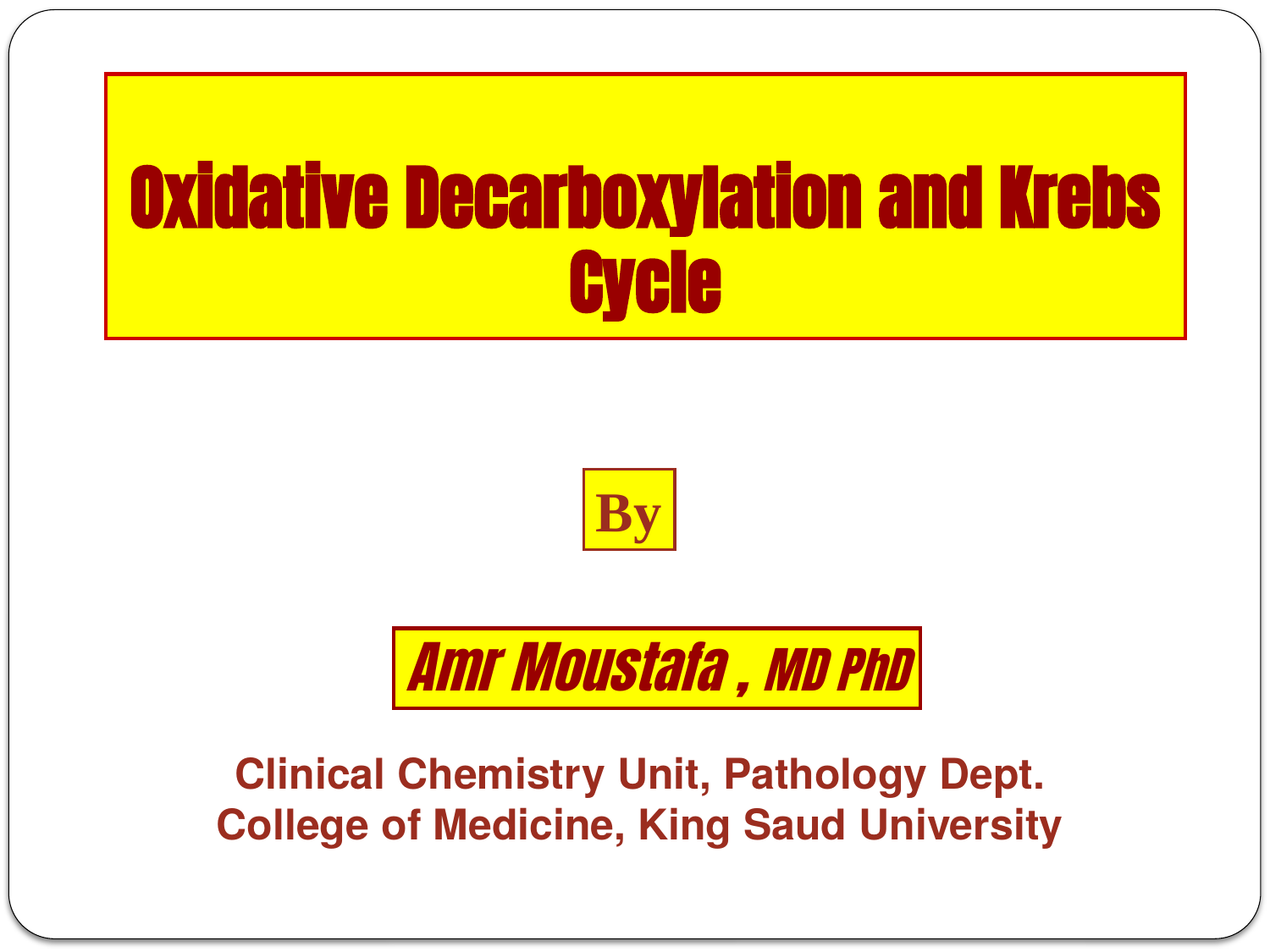

# Oxidative Decarboxylation and Krebs Cycle
By
Amr Moustafa , MD PhD
Clinical Chemistry Unit, Pathology Dept.
College of Medicine, King Saud University